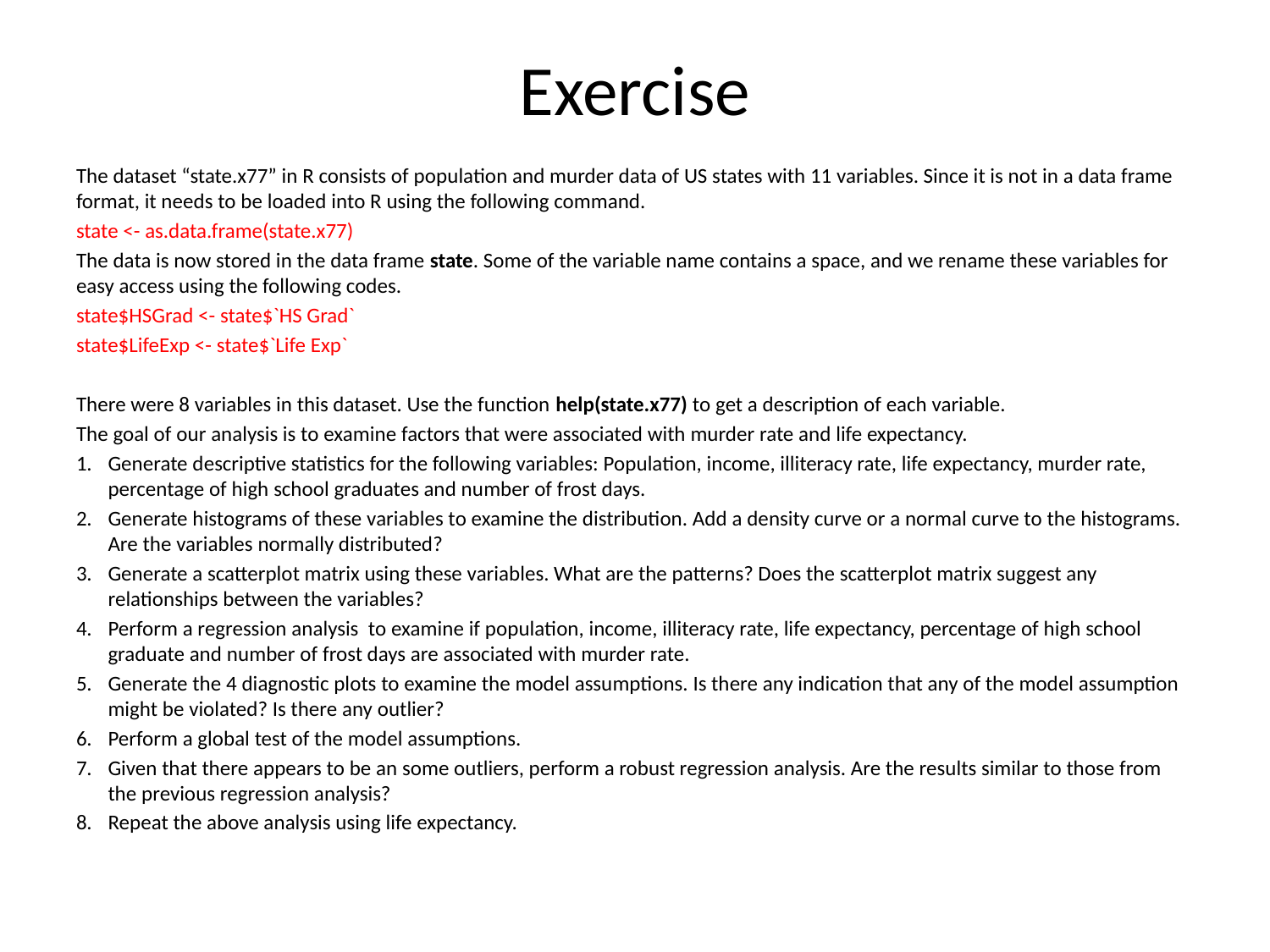

# Exercise
The dataset “state.x77” in R consists of population and murder data of US states with 11 variables. Since it is not in a data frame format, it needs to be loaded into R using the following command.
state <- as.data.frame(state.x77)
The data is now stored in the data frame state. Some of the variable name contains a space, and we rename these variables for easy access using the following codes.
state$HSGrad <- state$`HS Grad`
state$LifeExp <- state$`Life Exp`

There were 8 variables in this dataset. Use the function help(state.x77) to get a description of each variable.
The goal of our analysis is to examine factors that were associated with murder rate and life expectancy.
Generate descriptive statistics for the following variables: Population, income, illiteracy rate, life expectancy, murder rate, percentage of high school graduates and number of frost days.
Generate histograms of these variables to examine the distribution. Add a density curve or a normal curve to the histograms. Are the variables normally distributed?
Generate a scatterplot matrix using these variables. What are the patterns? Does the scatterplot matrix suggest any relationships between the variables?
Perform a regression analysis  to examine if population, income, illiteracy rate, life expectancy, percentage of high school graduate and number of frost days are associated with murder rate.
Generate the 4 diagnostic plots to examine the model assumptions. Is there any indication that any of the model assumption might be violated? Is there any outlier?
Perform a global test of the model assumptions.
Given that there appears to be an some outliers, perform a robust regression analysis. Are the results similar to those from the previous regression analysis?
Repeat the above analysis using life expectancy.